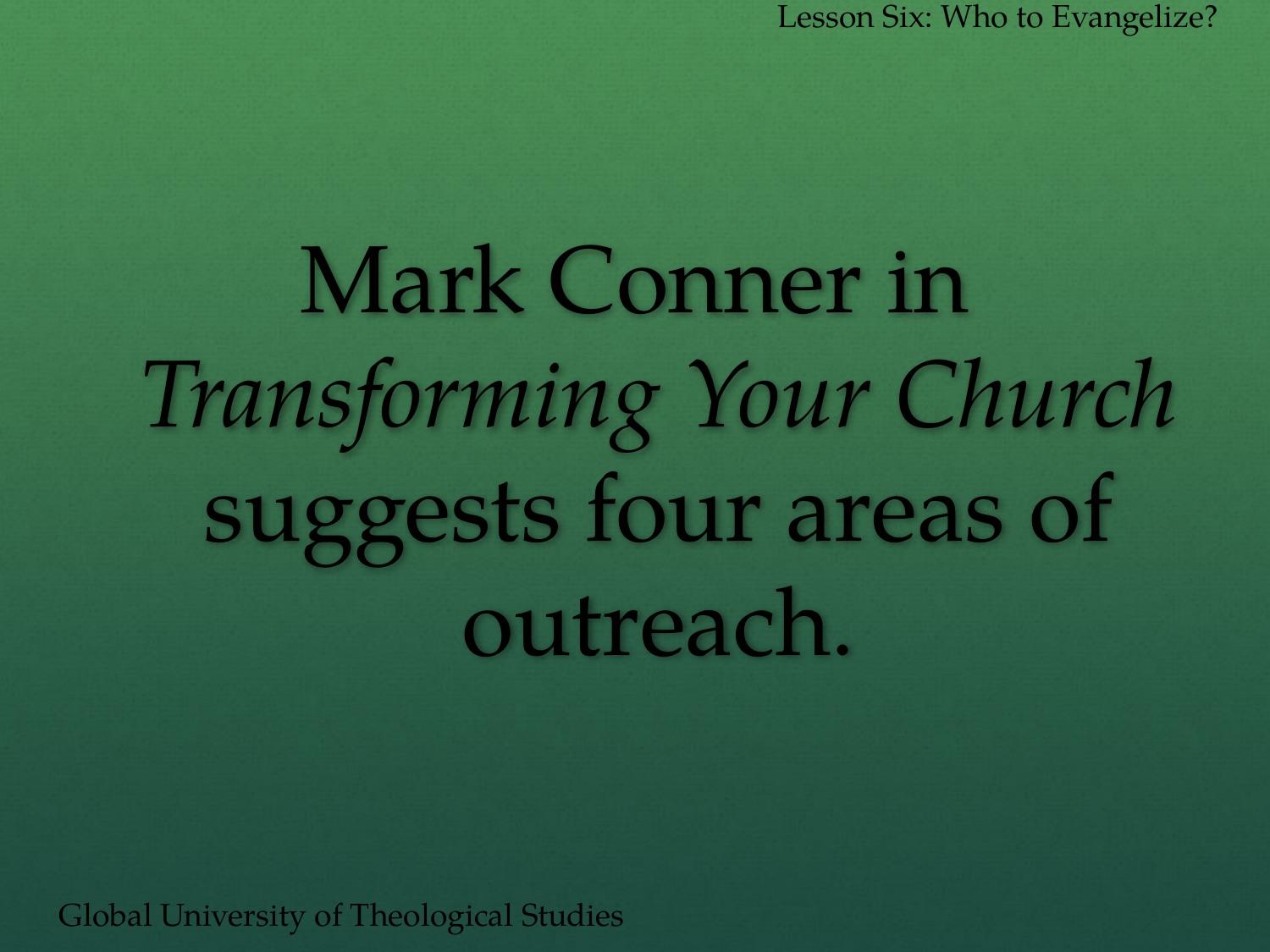

Lesson Six: Who to Evangelize?

Mark Conner in Transforming Your Church suggests four areas of outreach.
Global University of Theological Studies